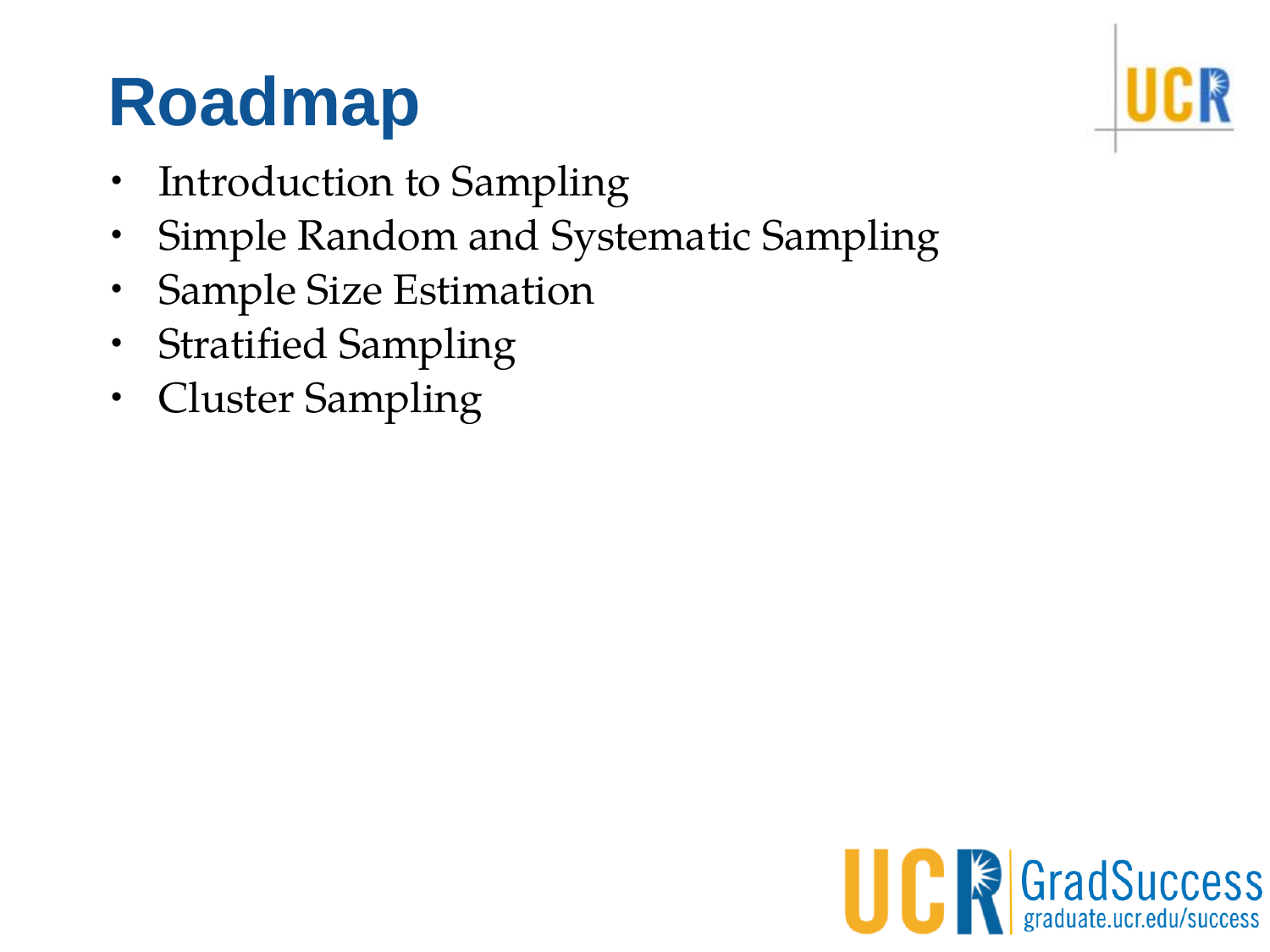

# Roadmap
Introduction to Sampling
Simple Random and Systematic Sampling
Sample Size Estimation
Stratified Sampling
Cluster Sampling